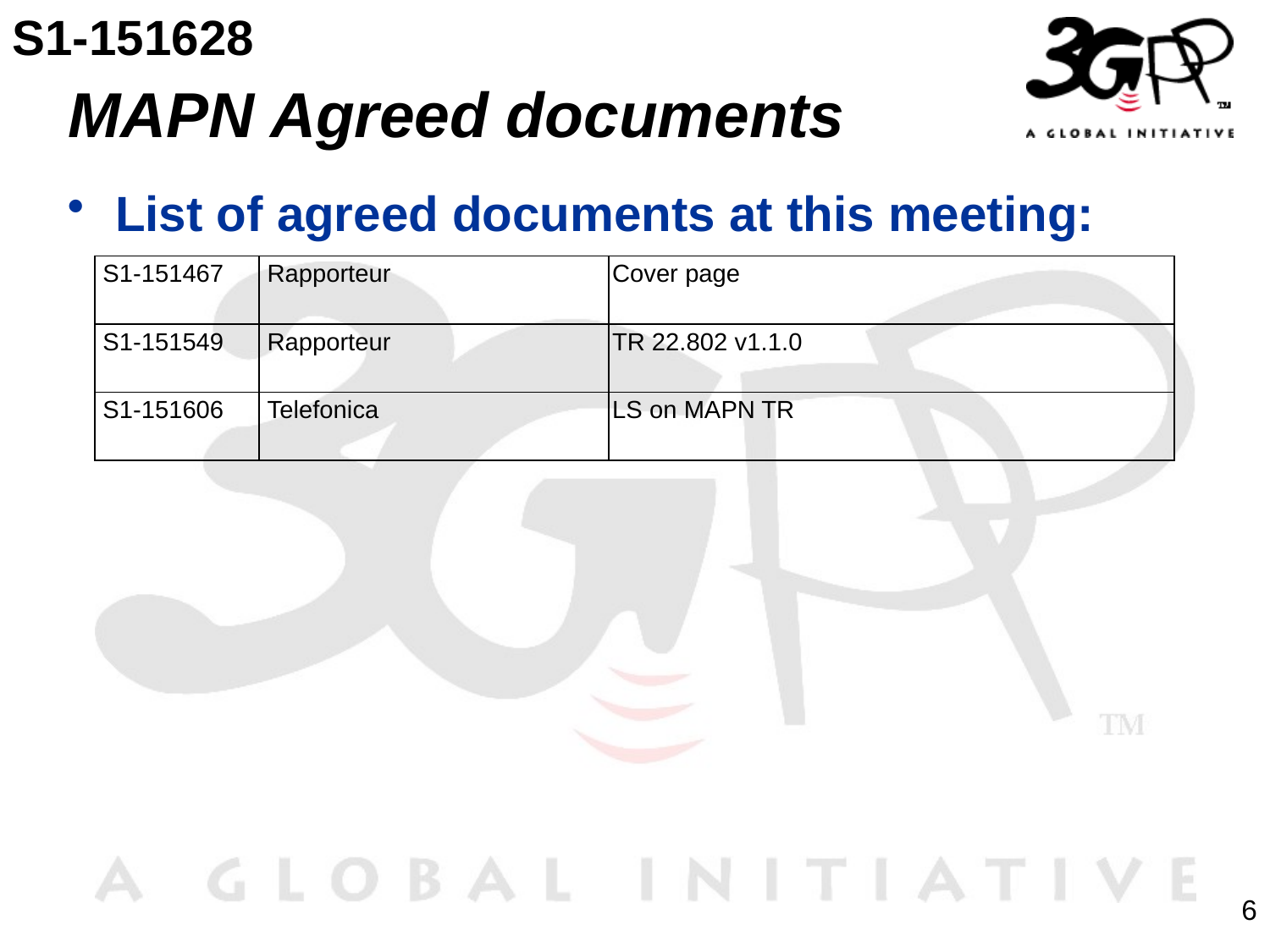

S1-151628
# MAPN Agreed documents
List of agreed documents at this meeting:

| S1-151467 | Rapporteur | Cover page |
| --- | --- | --- |
| S1-151549 | Rapporteur | TR 22.802 v1.1.0 |
| S1-151606 | Telefonica | LS on MAPN TR |
6